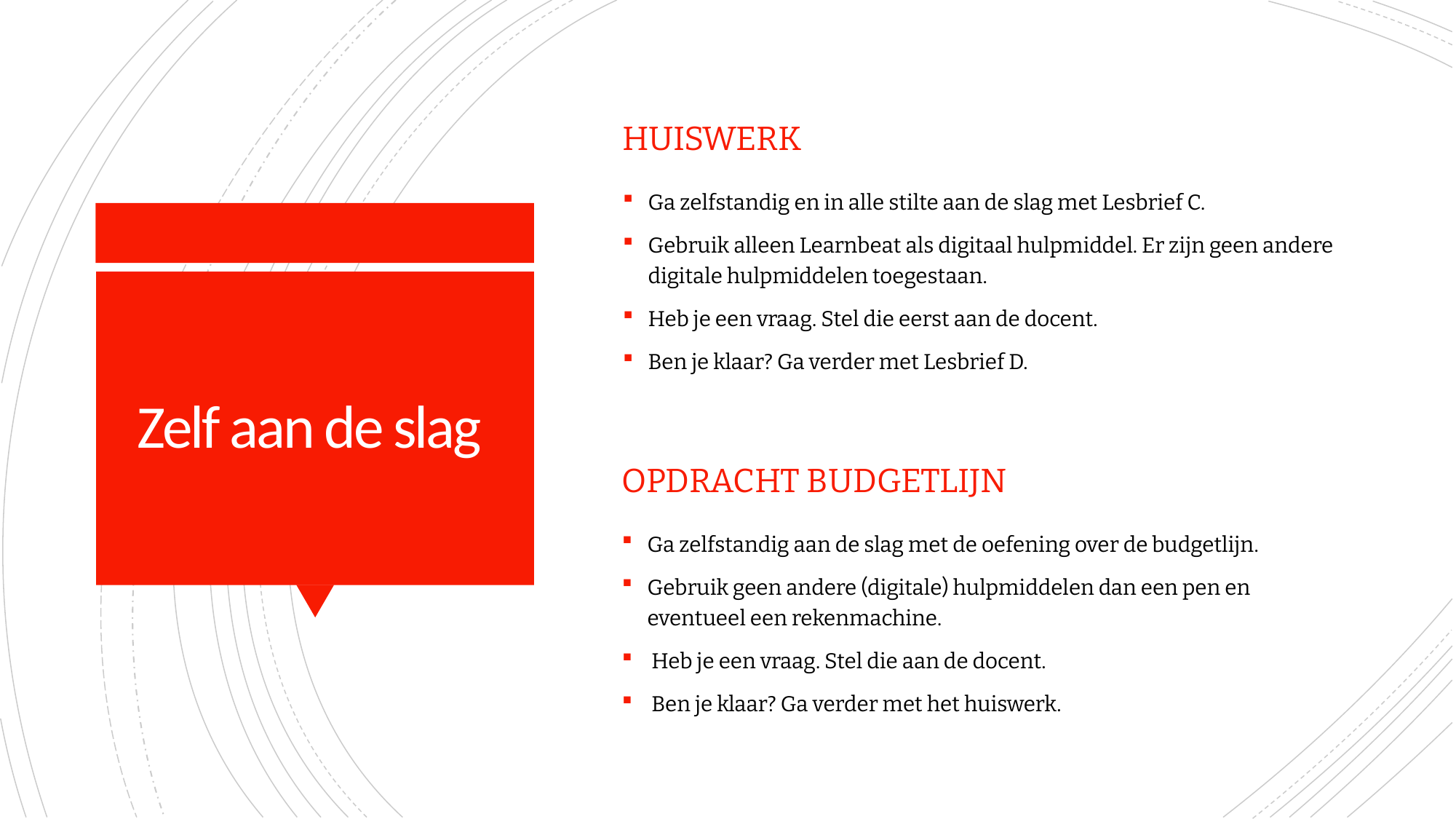

Huiswerk
Ga zelfstandig en in alle stilte aan de slag met Lesbrief C.
Gebruik alleen Learnbeat als digitaal hulpmiddel. Er zijn geen andere digitale hulpmiddelen toegestaan.
Heb je een vraag. Stel die eerst aan de docent.
Ben je klaar? Ga verder met Lesbrief D.
# Zelf aan de slag
Opdracht Budgetlijn
Ga zelfstandig aan de slag met de oefening over de budgetlijn.
Gebruik geen andere (digitale) hulpmiddelen dan een pen en eventueel een rekenmachine.
 Heb je een vraag. Stel die aan de docent.
 Ben je klaar? Ga verder met het huiswerk.